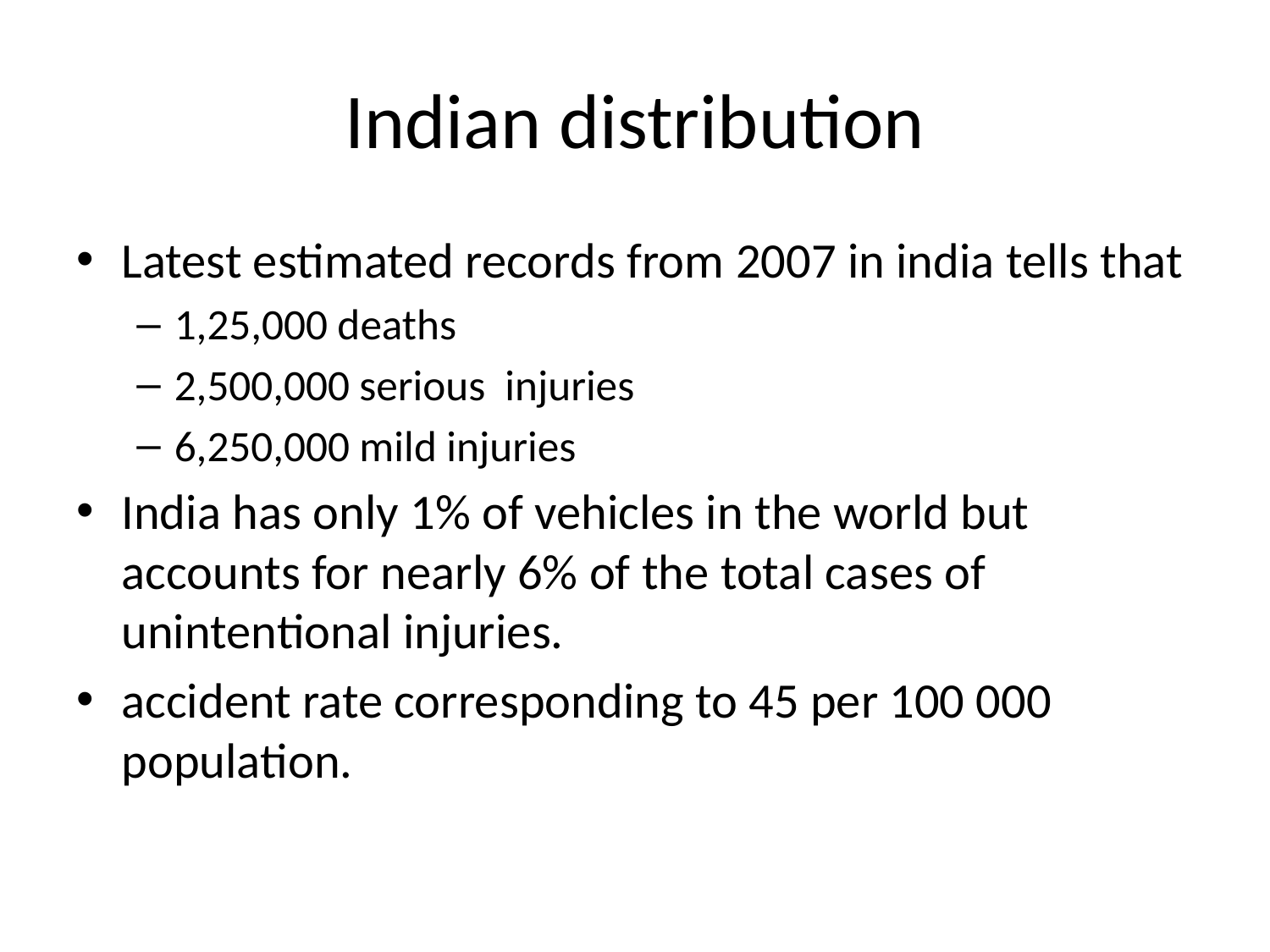

# Indian distribution
Latest estimated records from 2007 in india tells that
1,25,000 deaths
2,500,000 serious  injuries
6,250,000 mild injuries
India has only 1% of vehicles in the world but accounts for nearly 6% of the total cases of unintentional injuries.
accident rate corresponding to 45 per 100 000 population.